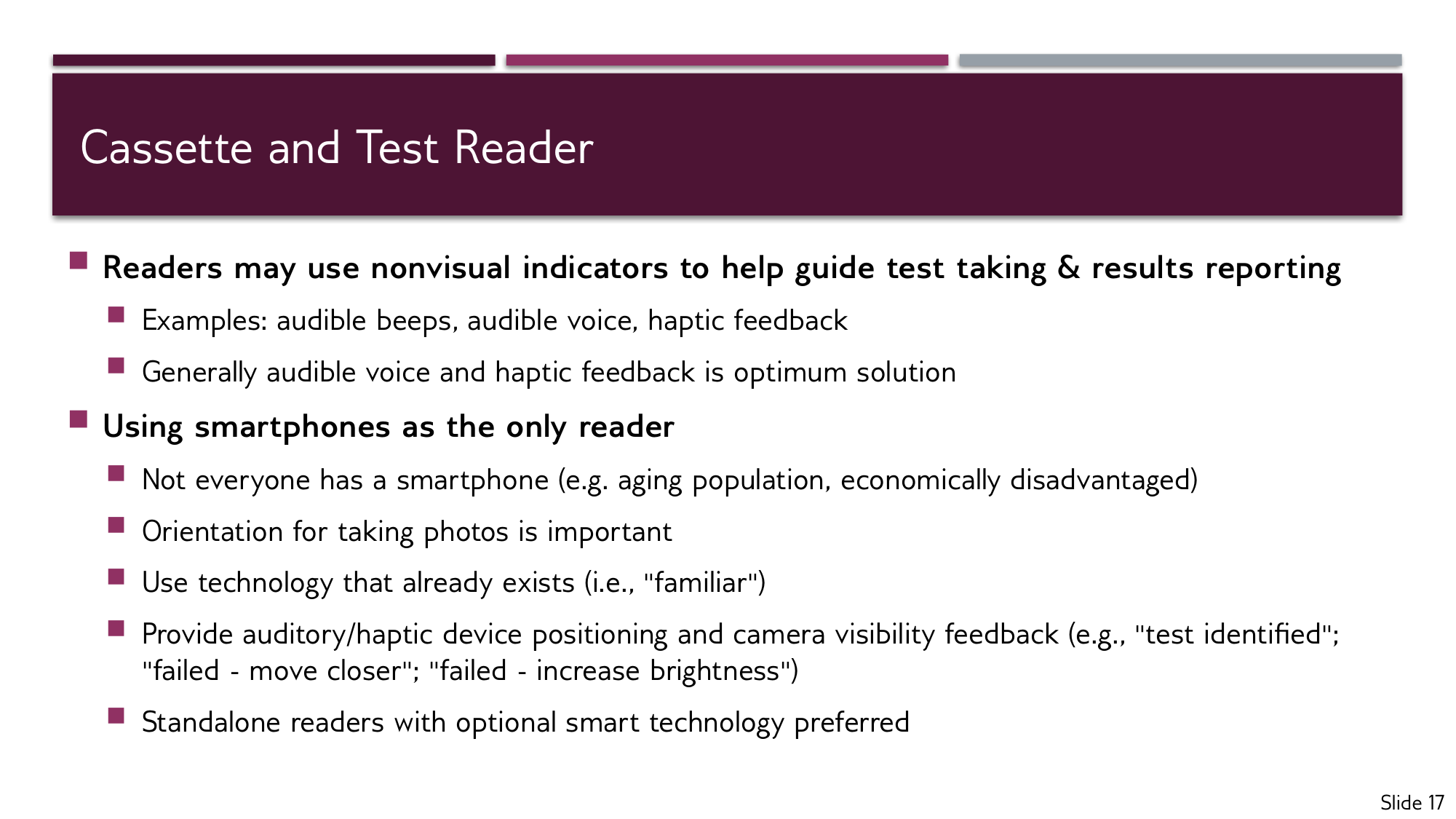

# Cassette and Test Reader
Readers may use nonvisual indicators to help guide test taking & results reporting
Examples: audible beeps, audible voice, haptic feedback
Generally audible voice and haptic feedback is optimum solution
Using smartphones as the only reader
Not everyone has a smartphone (e.g. aging population, economically disadvantaged)
Orientation for taking photos is important
Use technology that already exists (i.e., "familiar")
Provide auditory/haptic device positioning and camera visibility feedback (e.g., "test identified";  "failed - move closer"; "failed - increase brightness")
Standalone readers with optional smart technology preferred
Slide 17